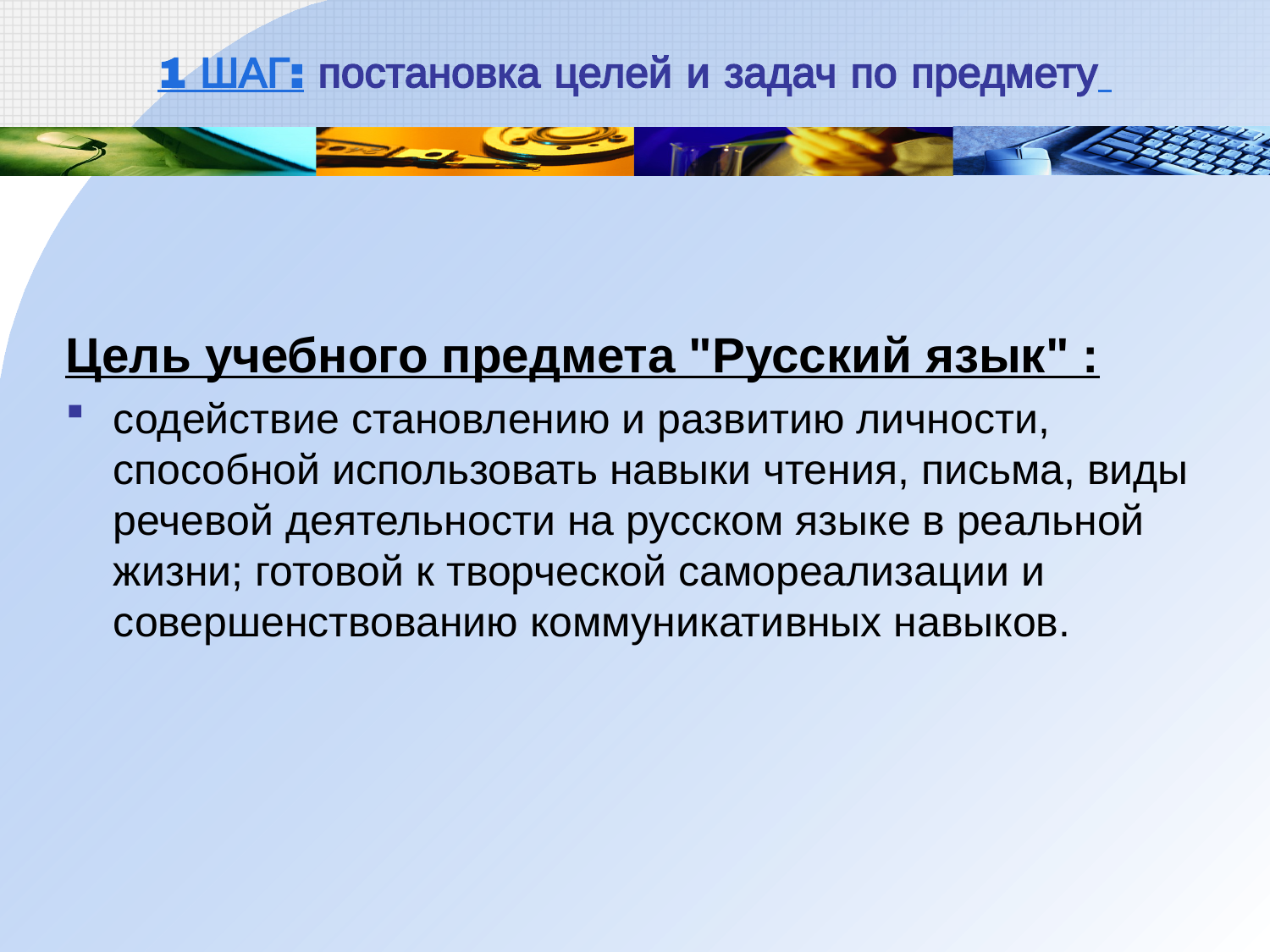

# 1 шаг: постановка целей и задач по предмету
Цель учебного предмета "Русский язык" :
содействие становлению и развитию личности, способной использовать навыки чтения, письма, виды речевой деятельности на русском языке в реальной жизни; готовой к творческой самореализации и совершенствованию коммуникативных навыков.